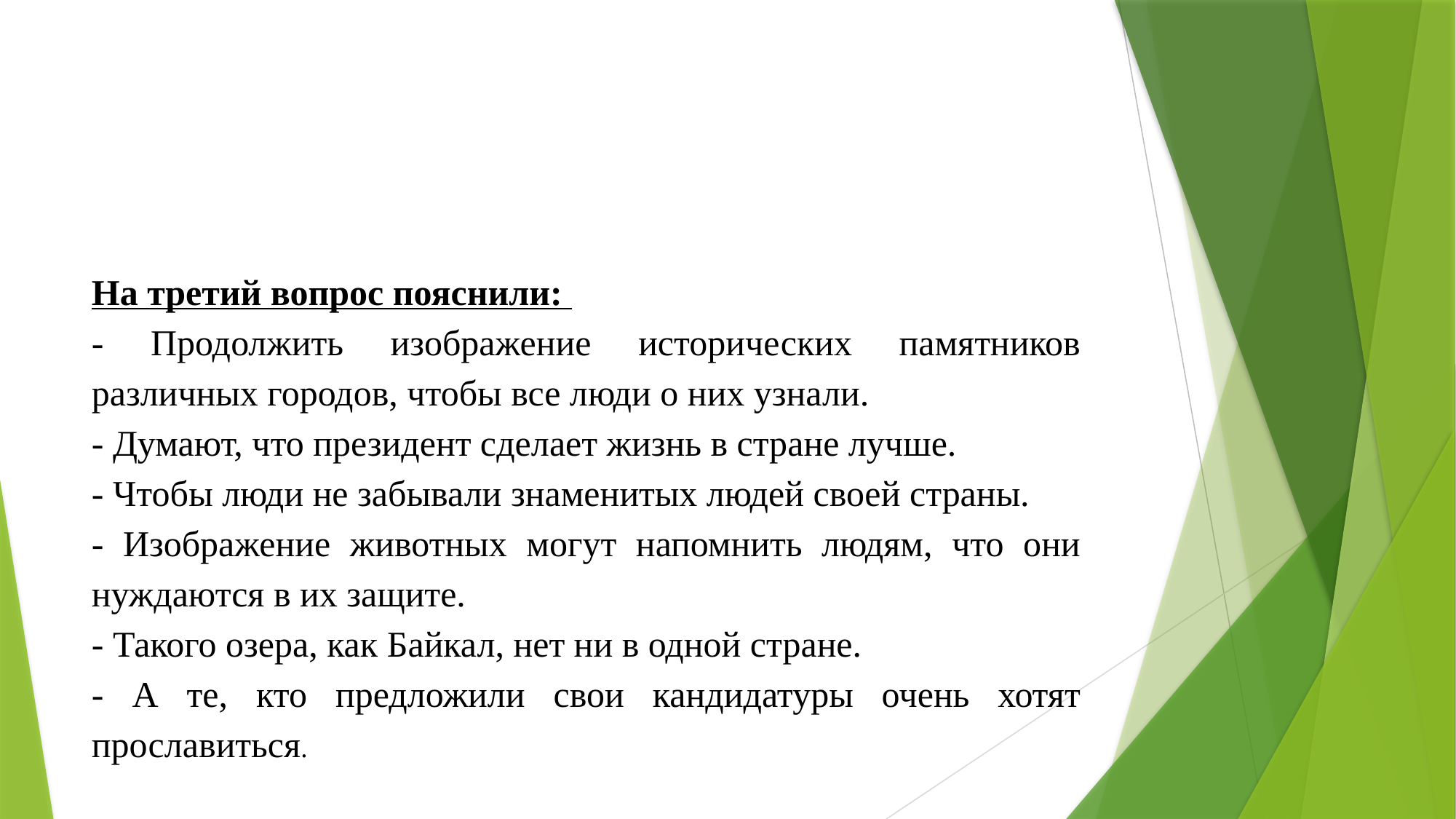

#
На третий вопрос пояснили:
- Продолжить изображение исторических памятников различных городов, чтобы все люди о них узнали.
- Думают, что президент сделает жизнь в стране лучше.
- Чтобы люди не забывали знаменитых людей своей страны.
- Изображение животных могут напомнить людям, что они нуждаются в их защите.
- Такого озера, как Байкал, нет ни в одной стране.
- А те, кто предложили свои кандидатуры очень хотят прославиться.